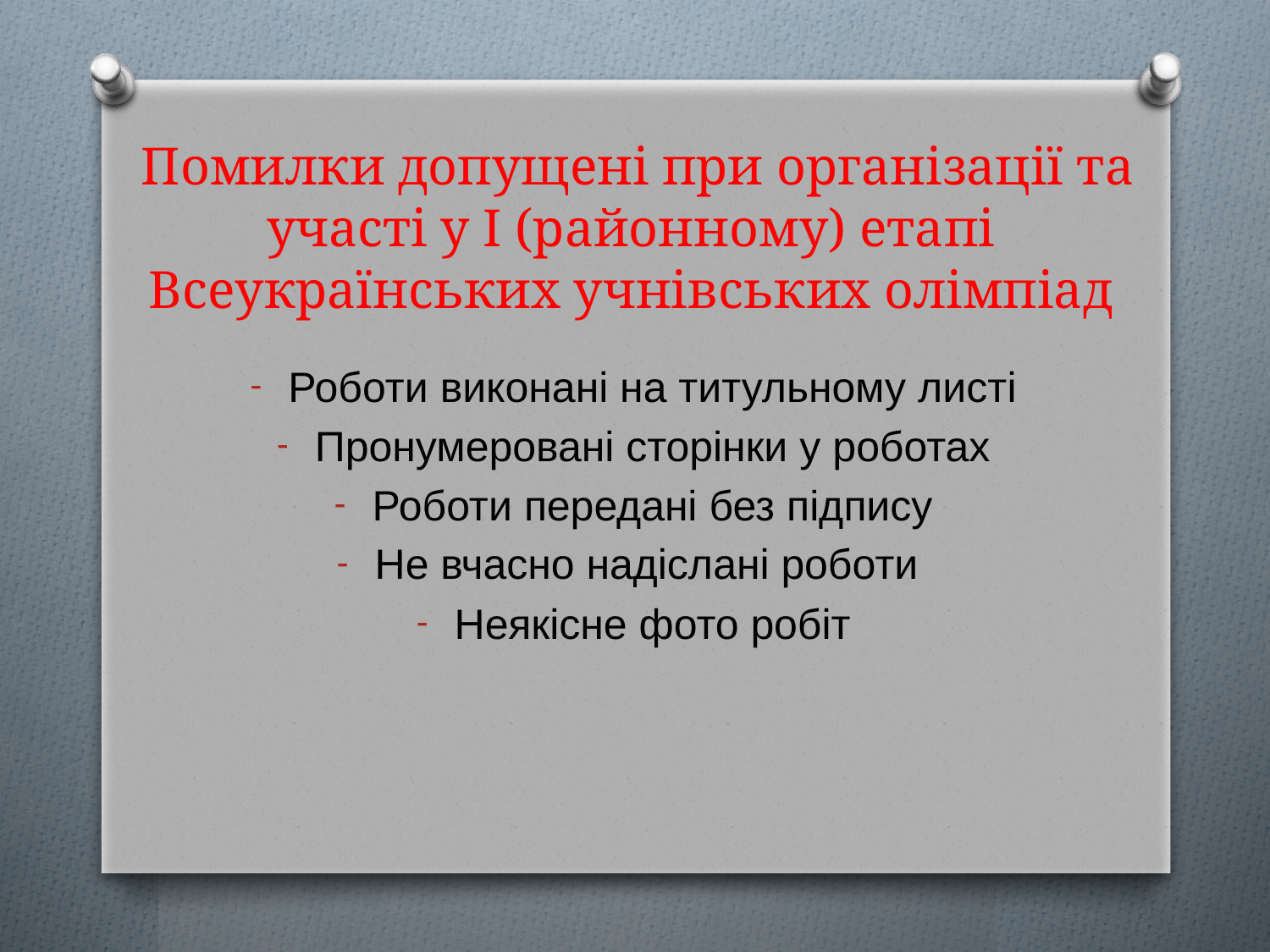

# Помилки допущені при організації та участі у І (районному) етапі Всеукраїнських учнівських олімпіад

Роботи виконані на титульному листі
Пронумеровані сторінки у роботах
Роботи передані без підпису
Не вчасно надіслані роботи
Неякісне фото робіт